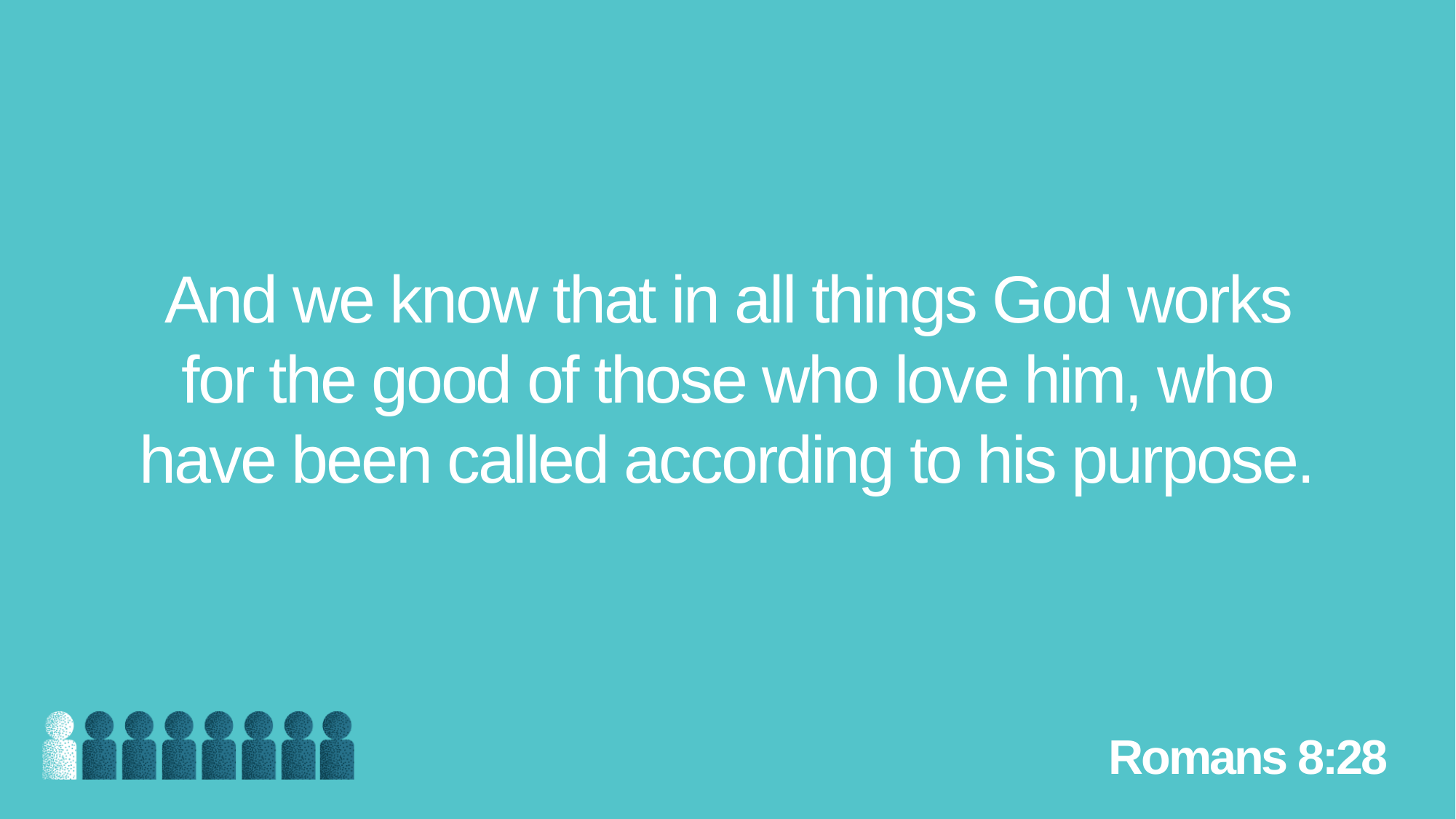

And we know that in all things God works for the good of those who love him, who have been called according to his purpose.
Romans 8:28